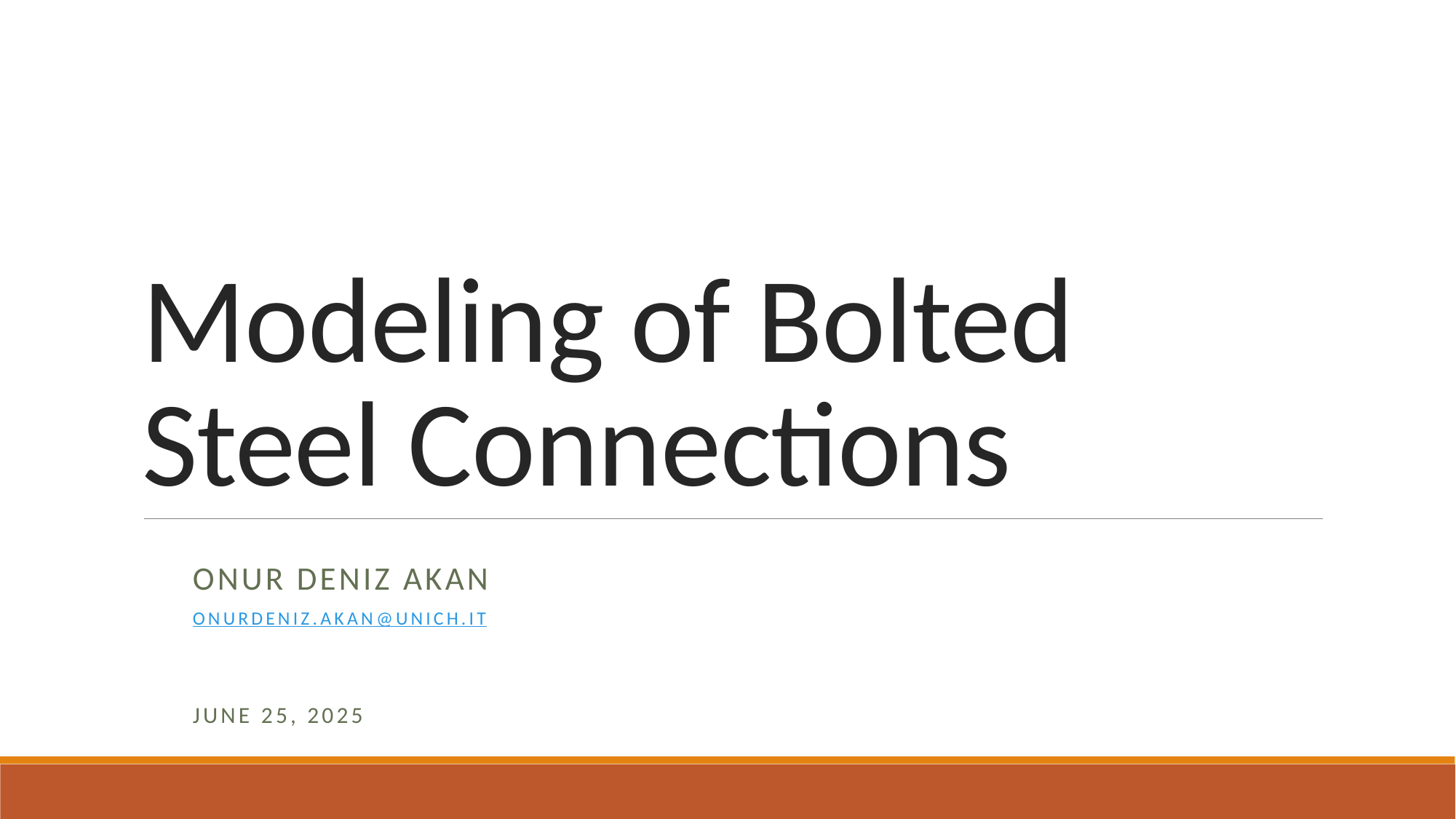

# Modeling of Bolted Steel Connections

Onur Deniz Akan
onurdeniz.akan@unich.it

June 25, 2025